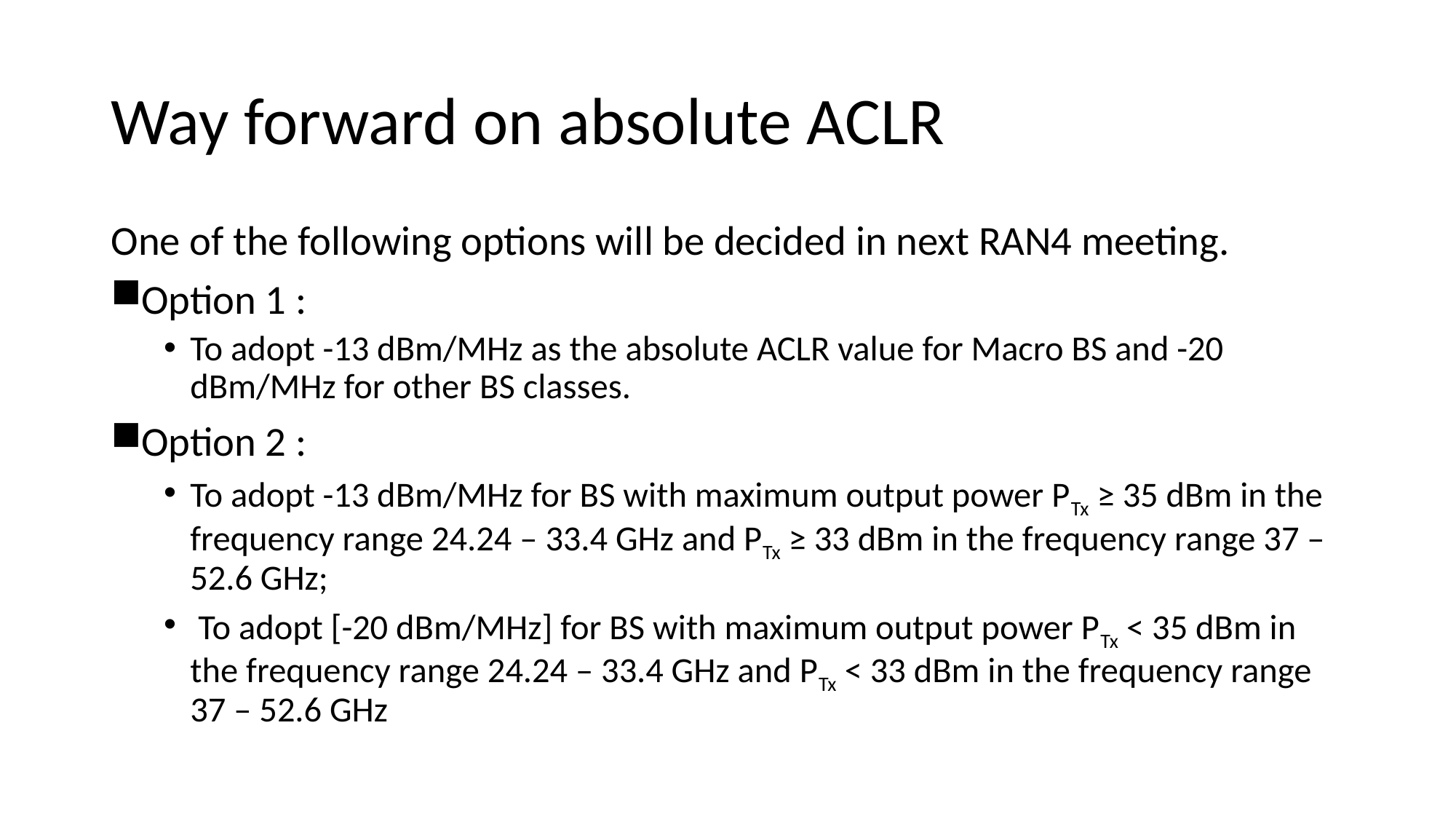

# Way forward on absolute ACLR

One of the following options will be decided in next RAN4 meeting.
Option 1 :
To adopt -13 dBm/MHz as the absolute ACLR value for Macro BS and -20 dBm/MHz for other BS classes.
Option 2 :
To adopt -13 dBm/MHz for BS with maximum output power PTx ≥ 35 dBm in the frequency range 24.24 – 33.4 GHz and PTx ≥ 33 dBm in the frequency range 37 – 52.6 GHz;
 To adopt [-20 dBm/MHz] for BS with maximum output power PTx < 35 dBm in the frequency range 24.24 – 33.4 GHz and PTx < 33 dBm in the frequency range 37 – 52.6 GHz